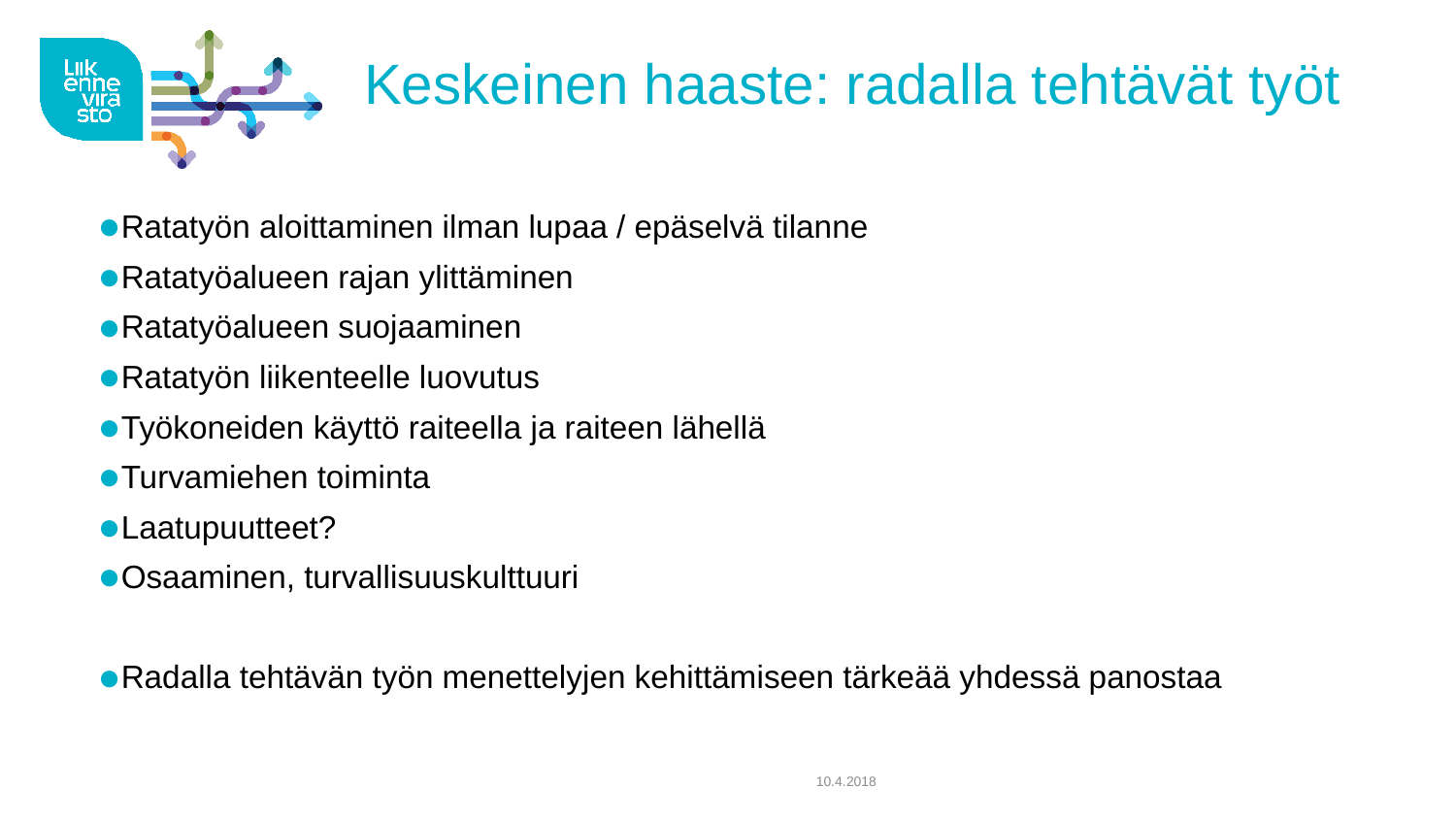

# Keskeinen haaste: radalla tehtävät työt
Ratatyön aloittaminen ilman lupaa / epäselvä tilanne
Ratatyöalueen rajan ylittäminen
Ratatyöalueen suojaaminen
Ratatyön liikenteelle luovutus
Työkoneiden käyttö raiteella ja raiteen lähellä
Turvamiehen toiminta
Laatupuutteet?
Osaaminen, turvallisuuskulttuuri

Radalla tehtävän työn menettelyjen kehittämiseen tärkeää yhdessä panostaa

10.4.2018